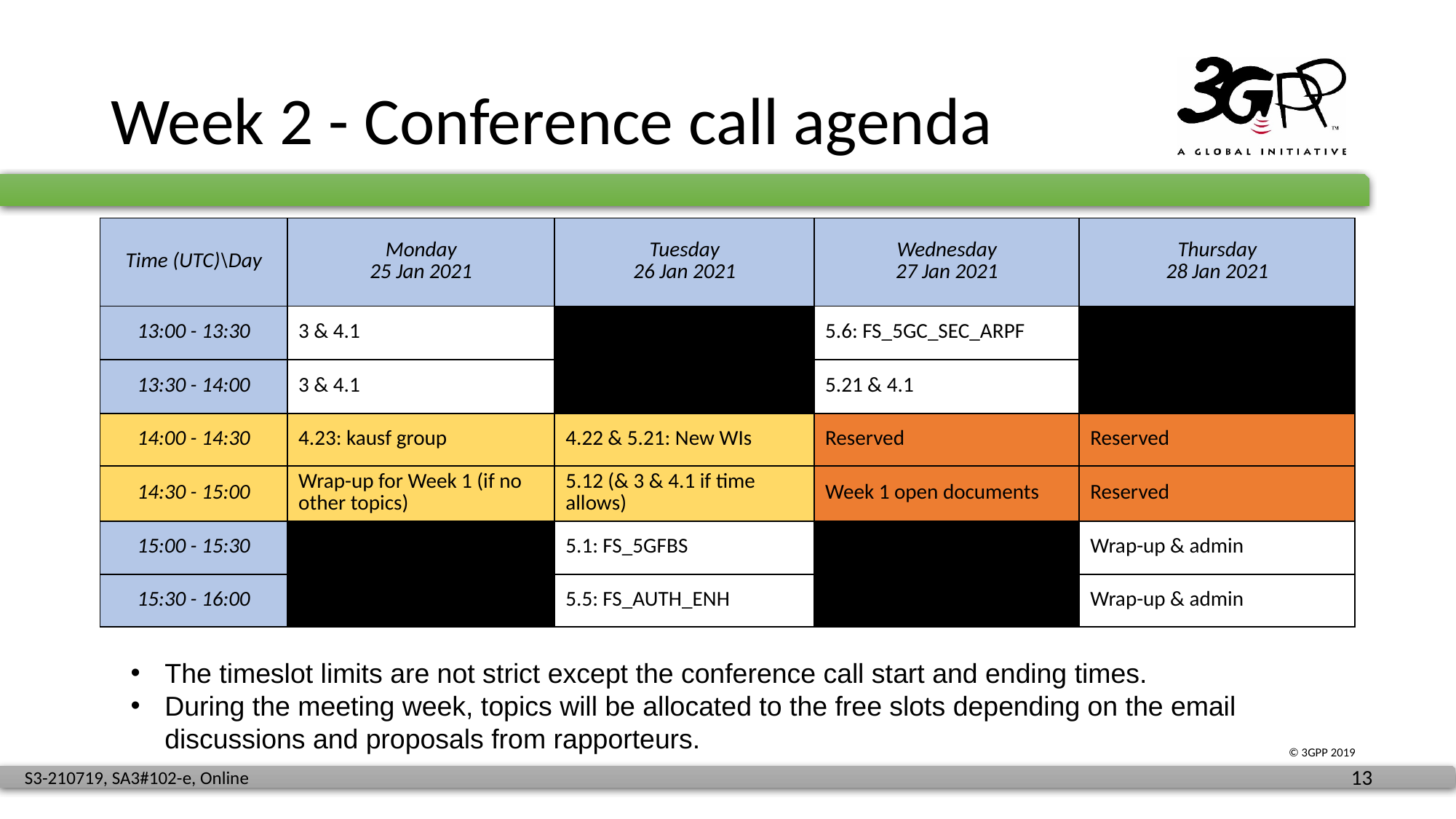

# Week 2 - Conference call agenda
| Time (UTC)\Day | Monday 25 Jan 2021 | Tuesday 26 Jan 2021 | Wednesday 27 Jan 2021 | Thursday 28 Jan 2021 |
| --- | --- | --- | --- | --- |
| 13:00 - 13:30 | 3 & 4.1 |  | 5.6: FS\_5GC\_SEC\_ARPF |  |
| 13:30 - 14:00 | 3 & 4.1 |  | 5.21 & 4.1 |  |
| 14:00 - 14:30 | 4.23: kausf group | 4.22 & 5.21: New WIs | Reserved | Reserved |
| 14:30 - 15:00 | Wrap-up for Week 1 (if no other topics) | 5.12 (& 3 & 4.1 if time allows) | Week 1 open documents | Reserved |
| 15:00 - 15:30 |  | 5.1: FS\_5GFBS |  | Wrap-up & admin |
| 15:30 - 16:00 |  | 5.5: FS\_AUTH\_ENH |  | Wrap-up & admin |
TBD

The timeslot limits are not strict except the conference call start and ending times.
During the meeting week, topics will be allocated to the free slots depending on the email discussions and proposals from rapporteurs.